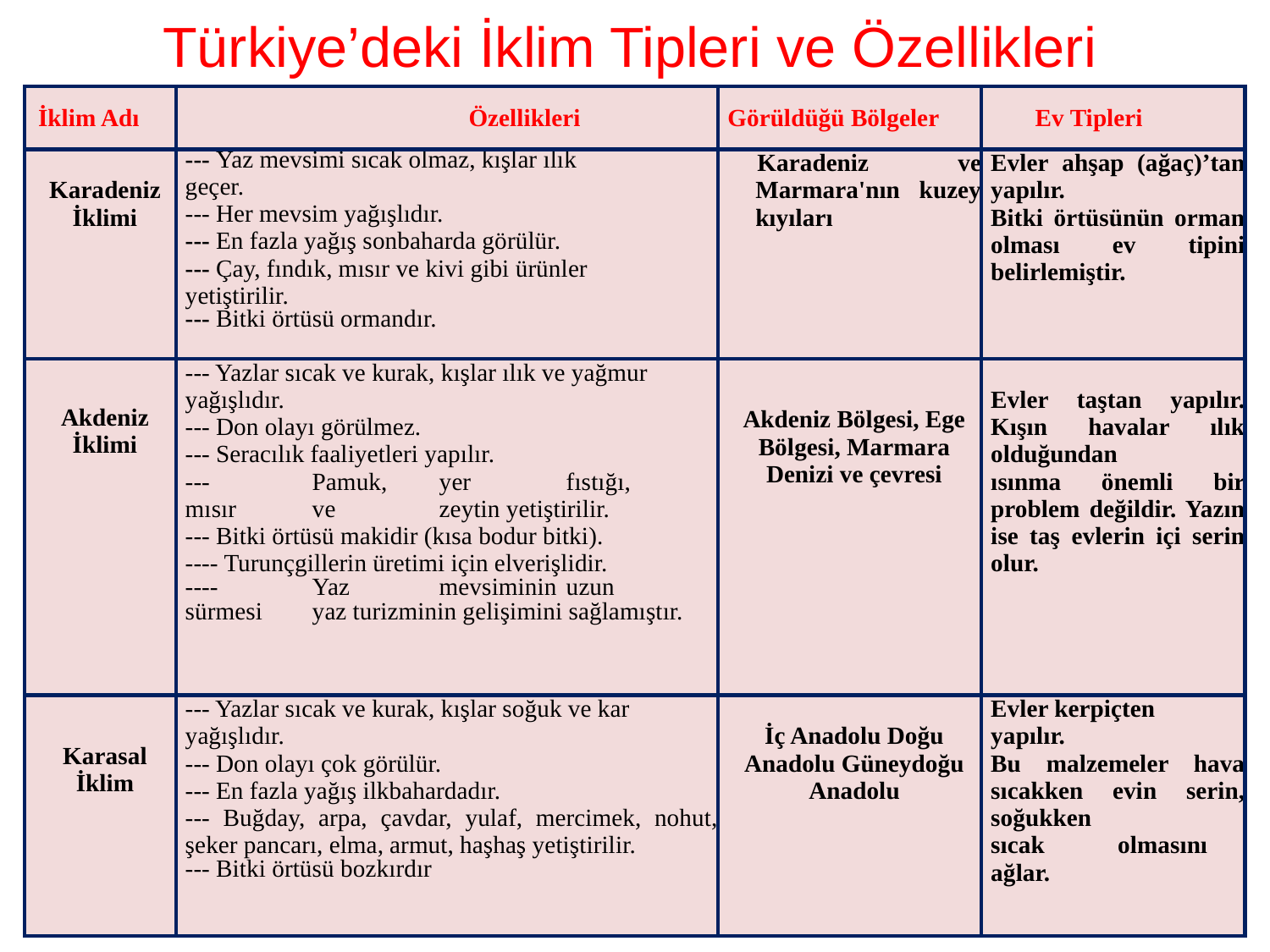

Türkiye’deki İklim Tipleri ve Özellikleri
| İklim Adı | Özellikleri | Görüldüğü Bölgeler | Ev Tipleri |
| --- | --- | --- | --- |
| Karadeniz İklimi | --- Yaz mevsimi sıcak olmaz, kışlar ılık geçer. --- Her mevsim yağışlıdır. --- En fazla yağış sonbaharda görülür. --- Çay, fındık, mısır ve kivi gibi ürünler yetiştirilir. --- Bitki örtüsü ormandır. | Karadeniz ve Marmara'nın kuzey kıyıları | Evler ahşap (ağaç)’tan yapılır. Bitki örtüsünün orman olması ev tipini belirlemiştir. |
| Akdeniz İklimi | --- Yazlar sıcak ve kurak, kışlar ılık ve yağmur yağışlıdır. --- Don olayı görülmez. --- Seracılık faaliyetleri yapılır. --- Pamuk, yer fıstığı, mısır ve zeytin yetiştirilir. --- Bitki örtüsü makidir (kısa bodur bitki). ---- Turunçgillerin üretimi için elverişlidir. ---- Yaz mevsiminin uzun sürmesi yaz turizminin gelişimini sağlamıştır. | Akdeniz Bölgesi, Ege Bölgesi, Marmara Denizi ve çevresi | Evler taştan yapılır. Kışın havalar ılık olduğundan ısınma önemli bir problem değildir. Yazın ise taş evlerin içi serin olur. |
| Karasal İklim | --- Yazlar sıcak ve kurak, kışlar soğuk ve kar yağışlıdır. --- Don olayı çok görülür. --- En fazla yağış ilkbahardadır. --- Buğday, arpa, çavdar, yulaf, mercimek, nohut, şeker pancarı, elma, armut, haşhaş yetiştirilir. --- Bitki örtüsü bozkırdır | İç Anadolu Doğu Anadolu Güneydoğu Anadolu | Evler kerpiçten yapılır. Bu malzemeler hava sıcakken evin serin, soğukken sıcak olmasını ağlar. |